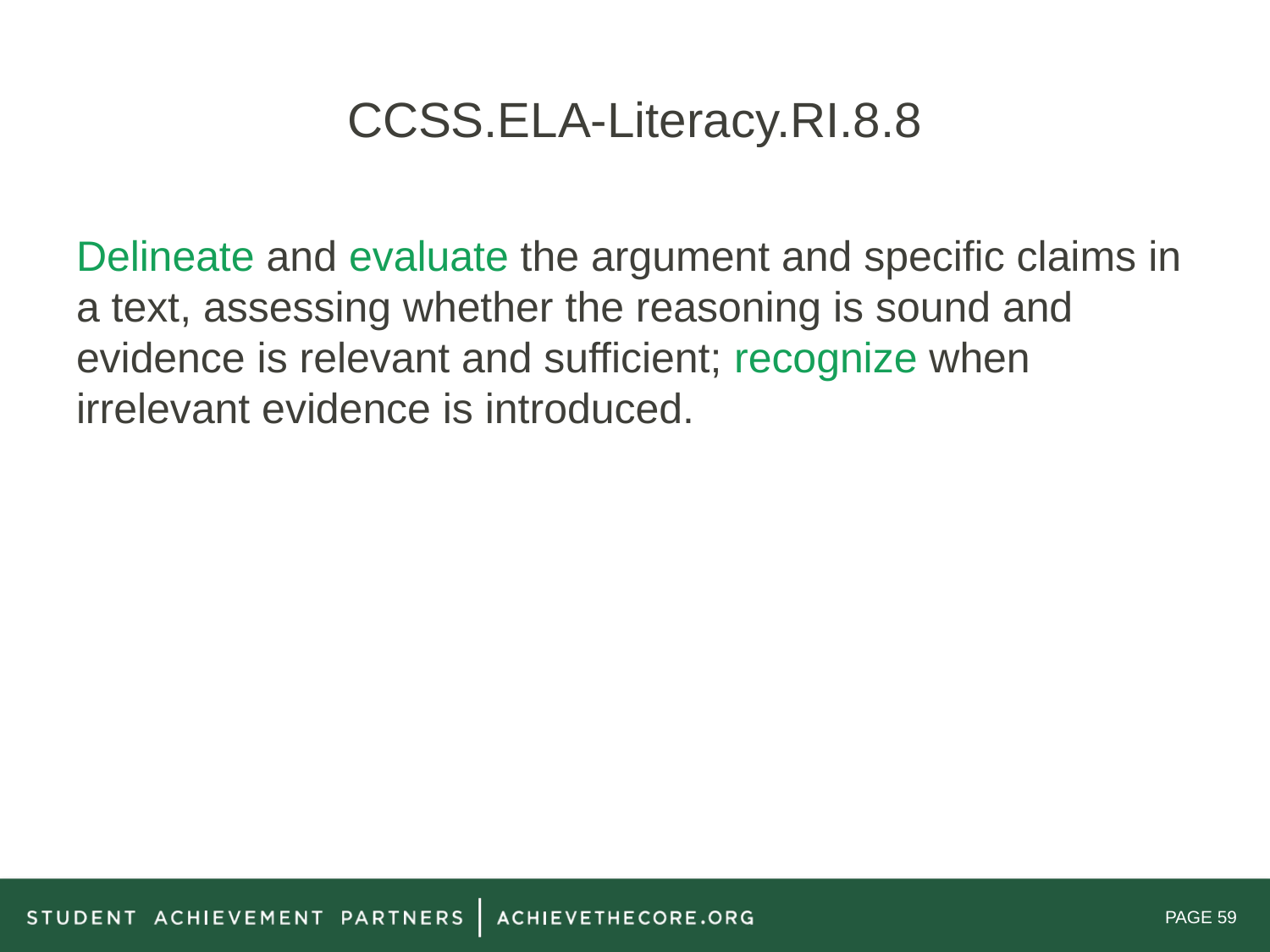

# CCSS.ELA-Literacy.RI.8.8
Delineate and evaluate the argument and specific claims in a text, assessing whether the reasoning is sound and evidence is relevant and sufficient; recognize when irrelevant evidence is introduced.